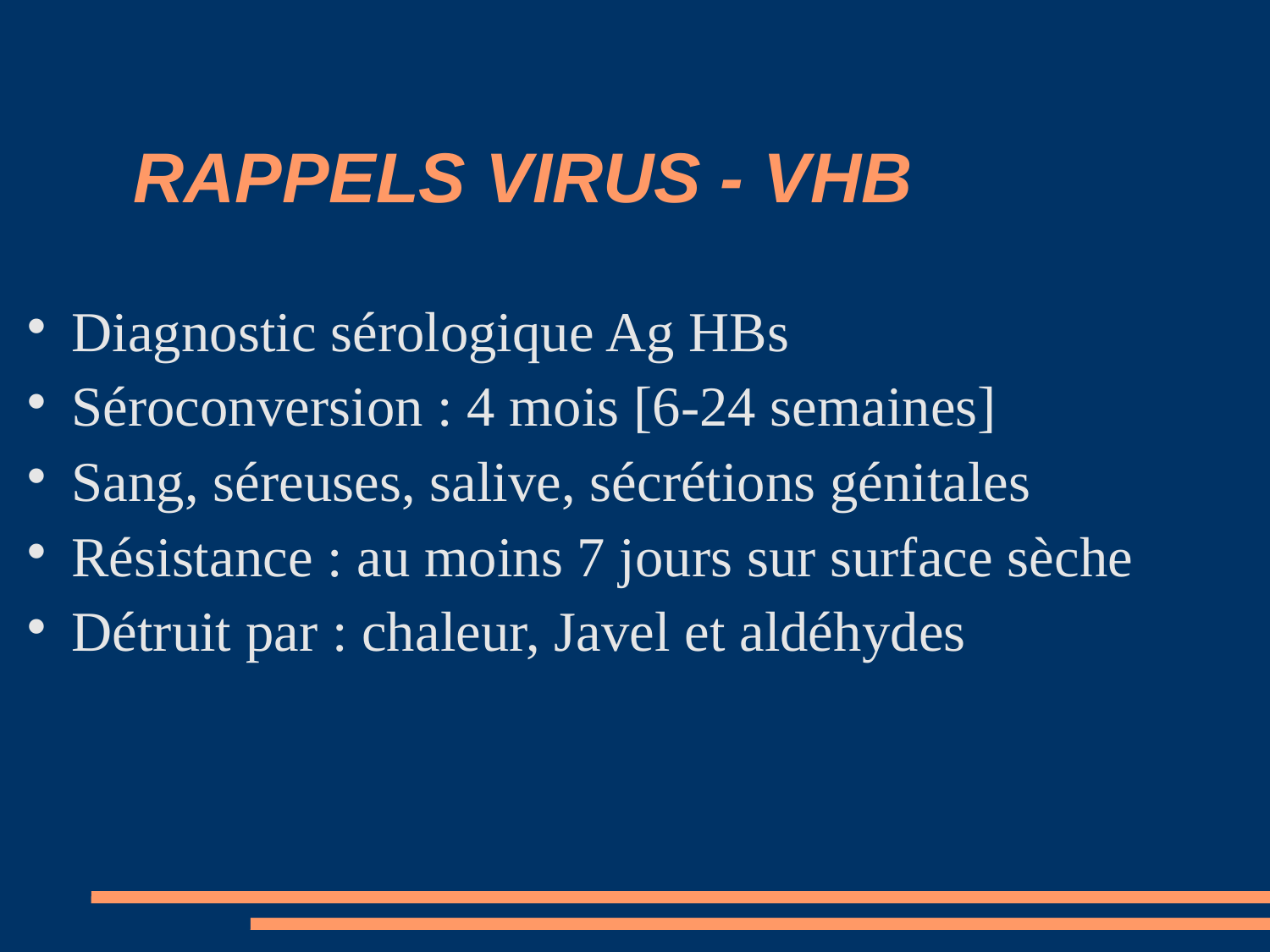

# RAPPELS VIRUS - VHB
Diagnostic sérologique Ag HBs
Séroconversion : 4 mois [6-24 semaines]
Sang, séreuses, salive, sécrétions génitales
Résistance : au moins 7 jours sur surface sèche
Détruit par : chaleur, Javel et aldéhydes